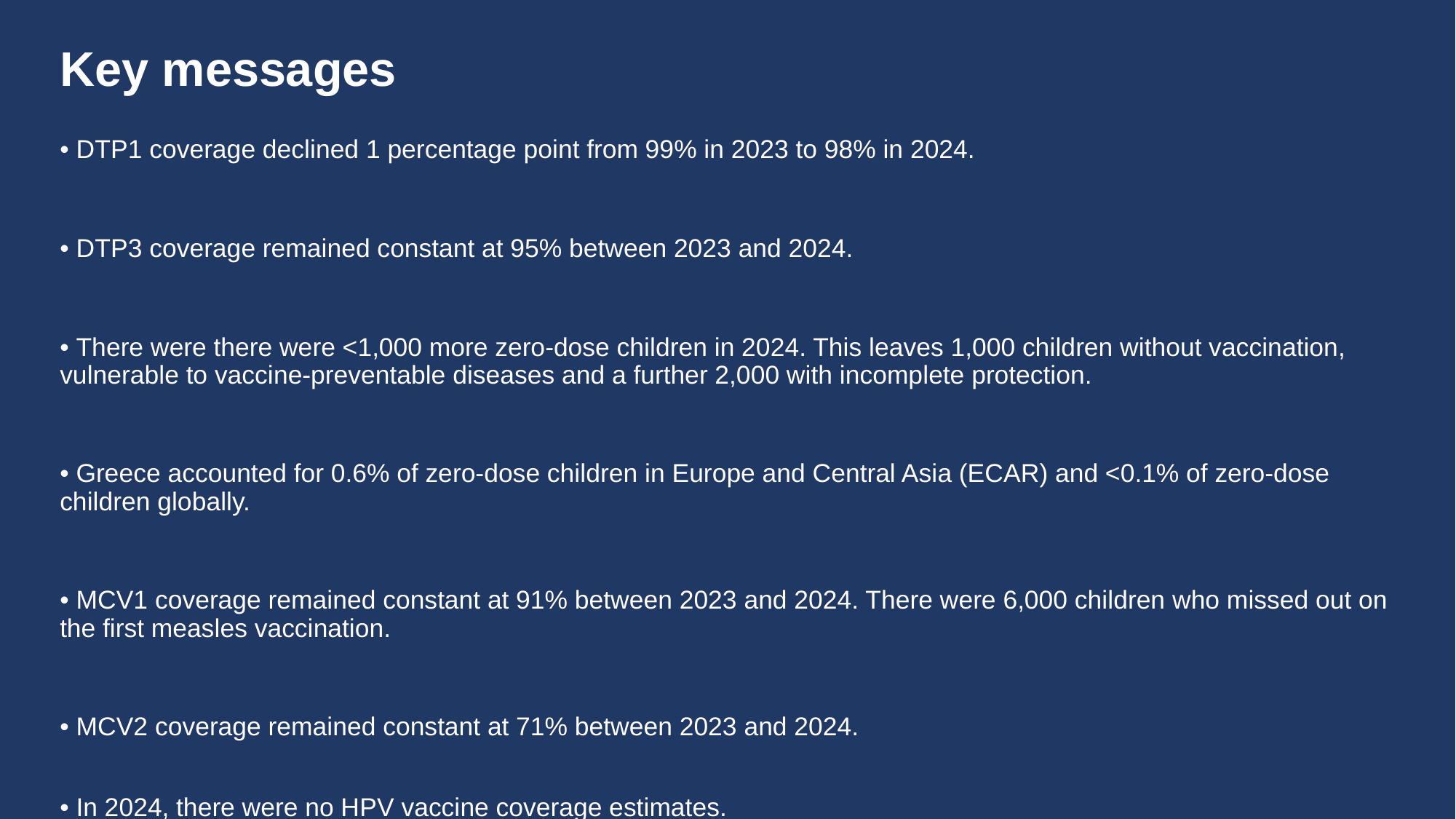

# Key messages
• DTP1 coverage declined 1 percentage point from 99% in 2023 to 98% in 2024.

• DTP3 coverage remained constant at 95% between 2023 and 2024.

• There were there were <1,000 more zero-dose children in 2024. This leaves 1,000 children without vaccination, vulnerable to vaccine-preventable diseases and a further 2,000 with incomplete protection.

• Greece accounted for 0.6% of zero-dose children in Europe and Central Asia (ECAR) and <0.1% of zero-dose children globally.

• MCV1 coverage remained constant at 91% between 2023 and 2024. There were 6,000 children who missed out on the first measles vaccination.

• MCV2 coverage remained constant at 71% between 2023 and 2024.

• In 2024, there were no HPV vaccine coverage estimates.